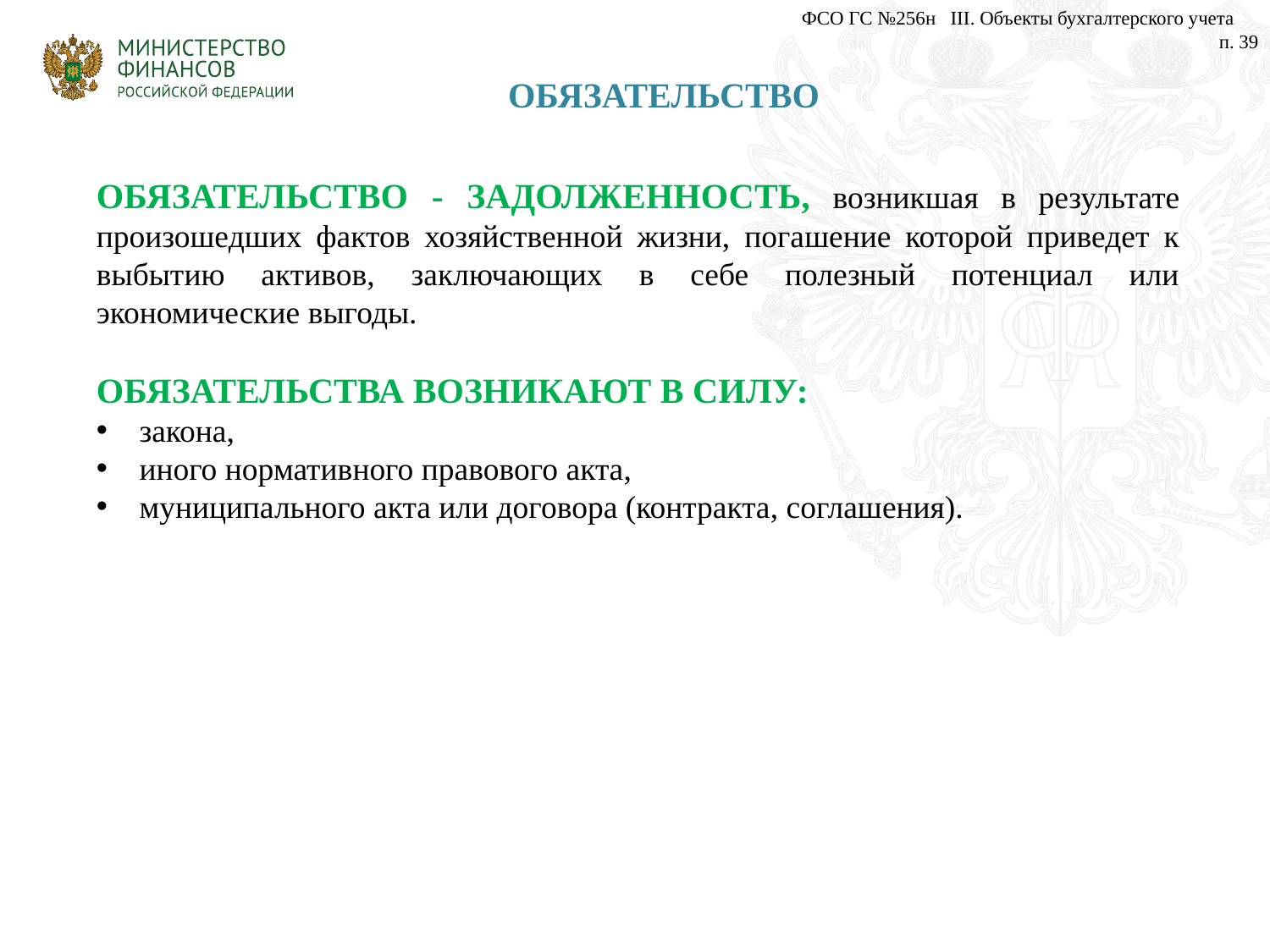

ФСО ГС №256н   III. Объекты бухгалтерского учета      п. 39
# ОБЯЗАТЕЛЬСТВО
ОБЯЗАТЕЛЬСТВО - ЗАДОЛЖЕННОСТЬ, возникшая в результате произошедших фактов хозяйственной жизни, погашение которой приведет к выбытию активов, заключающих в себе полезный потенциал или экономические выгоды.

ОБЯЗАТЕЛЬСТВА ВОЗНИКАЮТ В СИЛУ:
закона,
иного нормативного правового акта,
муниципального акта или договора (контракта, соглашения).